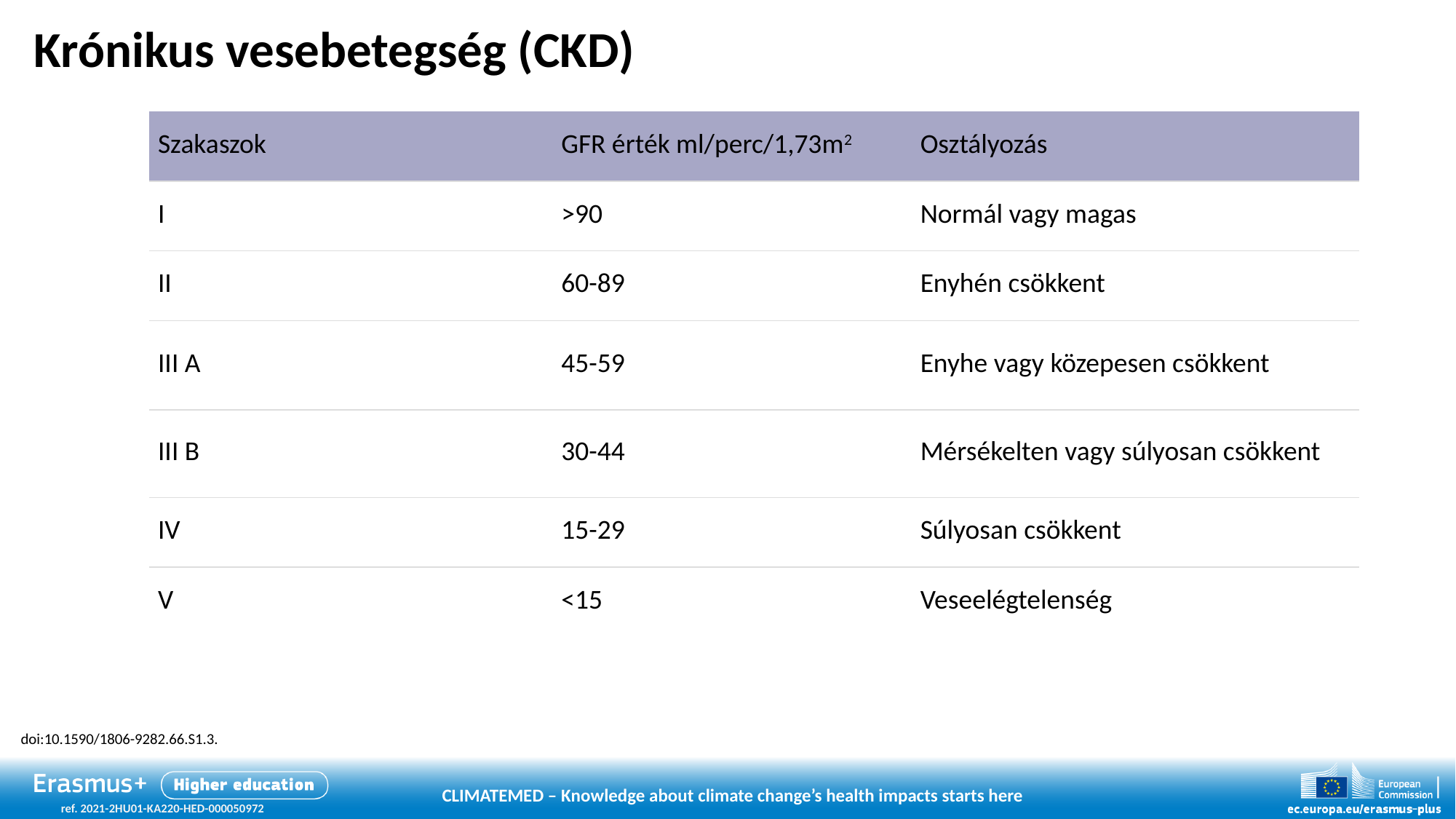

# Krónikus vesebetegség (CKD)

| Szakaszok | GFR érték ml/perc/1,73m2 | Osztályozás |
| --- | --- | --- |
| I | >90 | Normál vagy magas |
| II | 60-89 | Enyhén csökkent |
| III A | 45-59 | Enyhe vagy közepesen csökkent |
| III B | 30-44 | Mérsékelten vagy súlyosan csökkent |
| IV | 15-29 | Súlyosan csökkent |
| V | <15 | Veseelégtelenség |
doi:10.1590/1806-9282.66.S1.3.